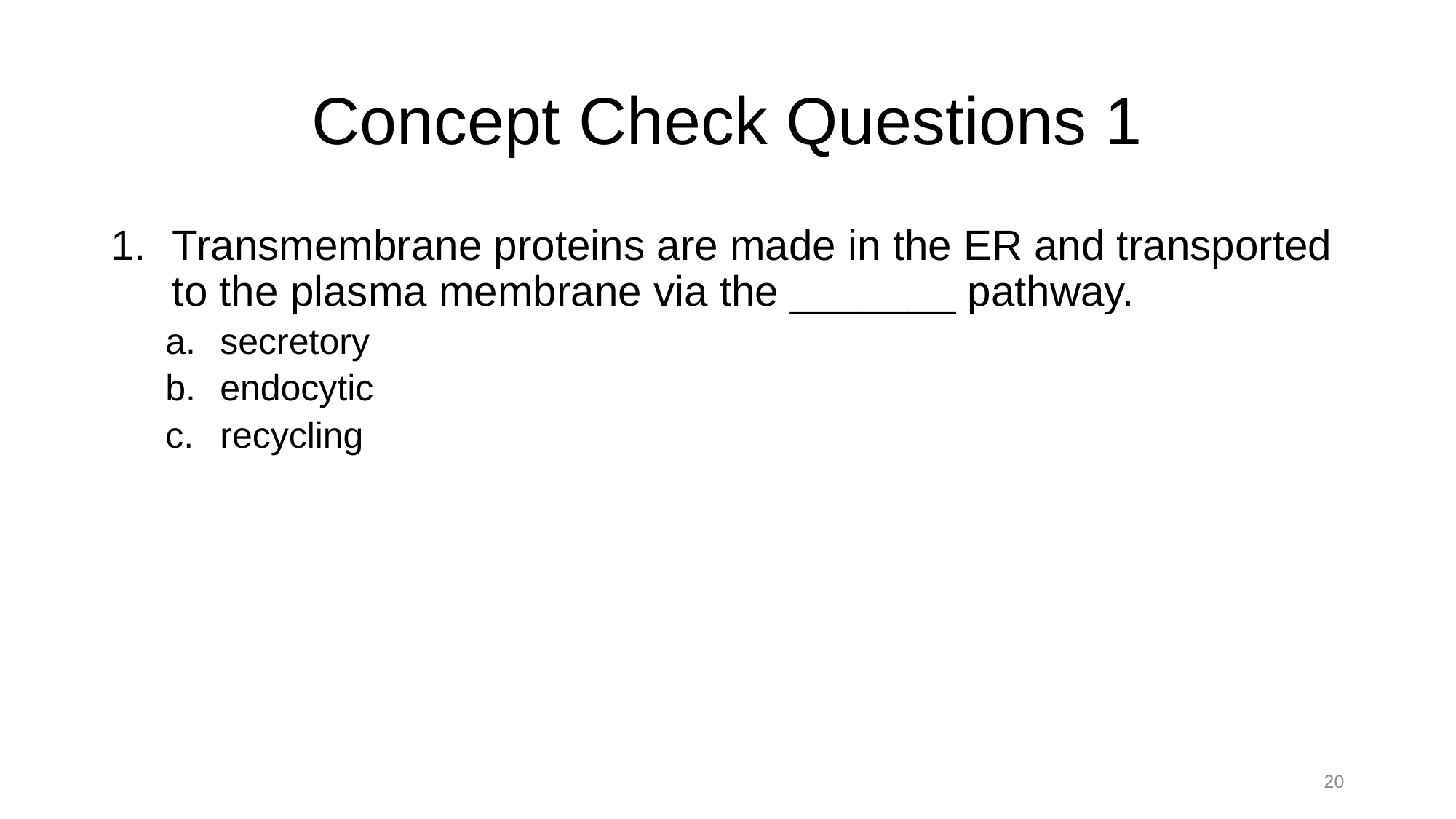

# Concept Check Questions 1
Transmembrane proteins are made in the ER and transported to the plasma membrane via the _______ pathway.
secretory
endocytic
recycling

20